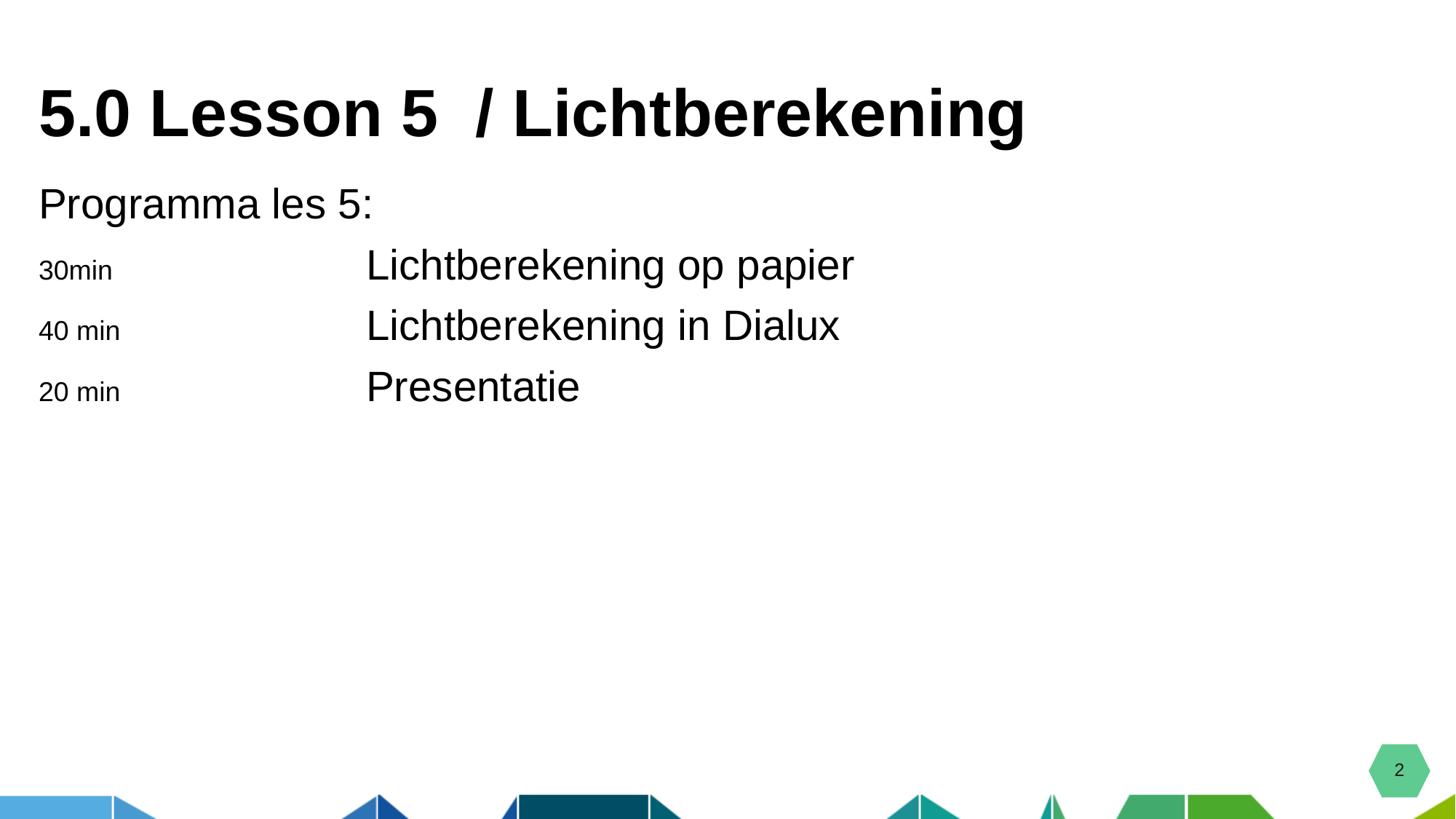

# 5.0 Lesson 5  / Lichtberekening
Programma les 5:
30min 			Lichtberekening op papier
40 min 			Lichtberekening in Dialux
20 min			Presentatie

2